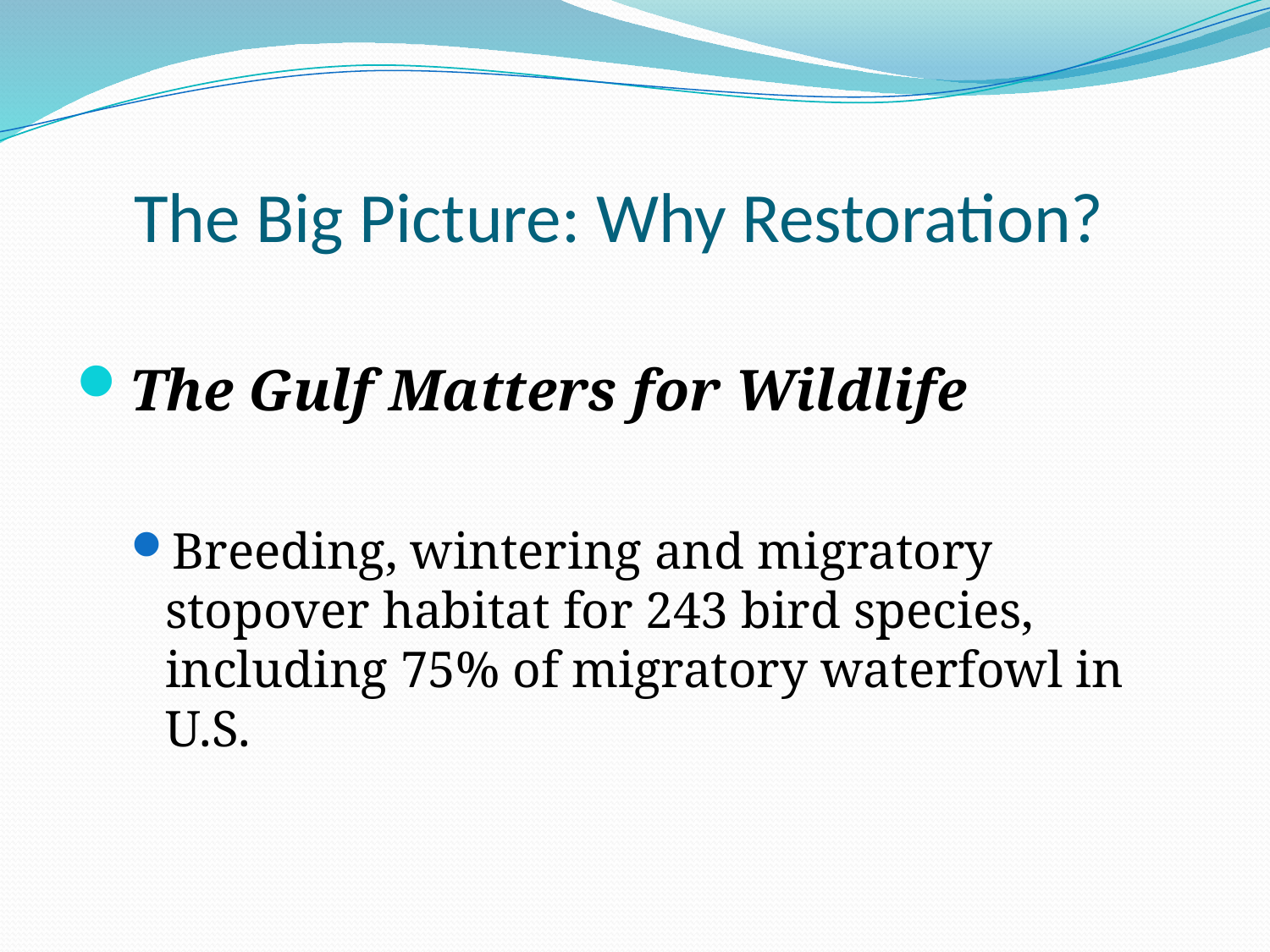

# The Big Picture: Why Restoration?

The Gulf Matters for Wildlife

Breeding, wintering and migratory stopover habitat for 243 bird species, including 75% of migratory waterfowl in U.S.